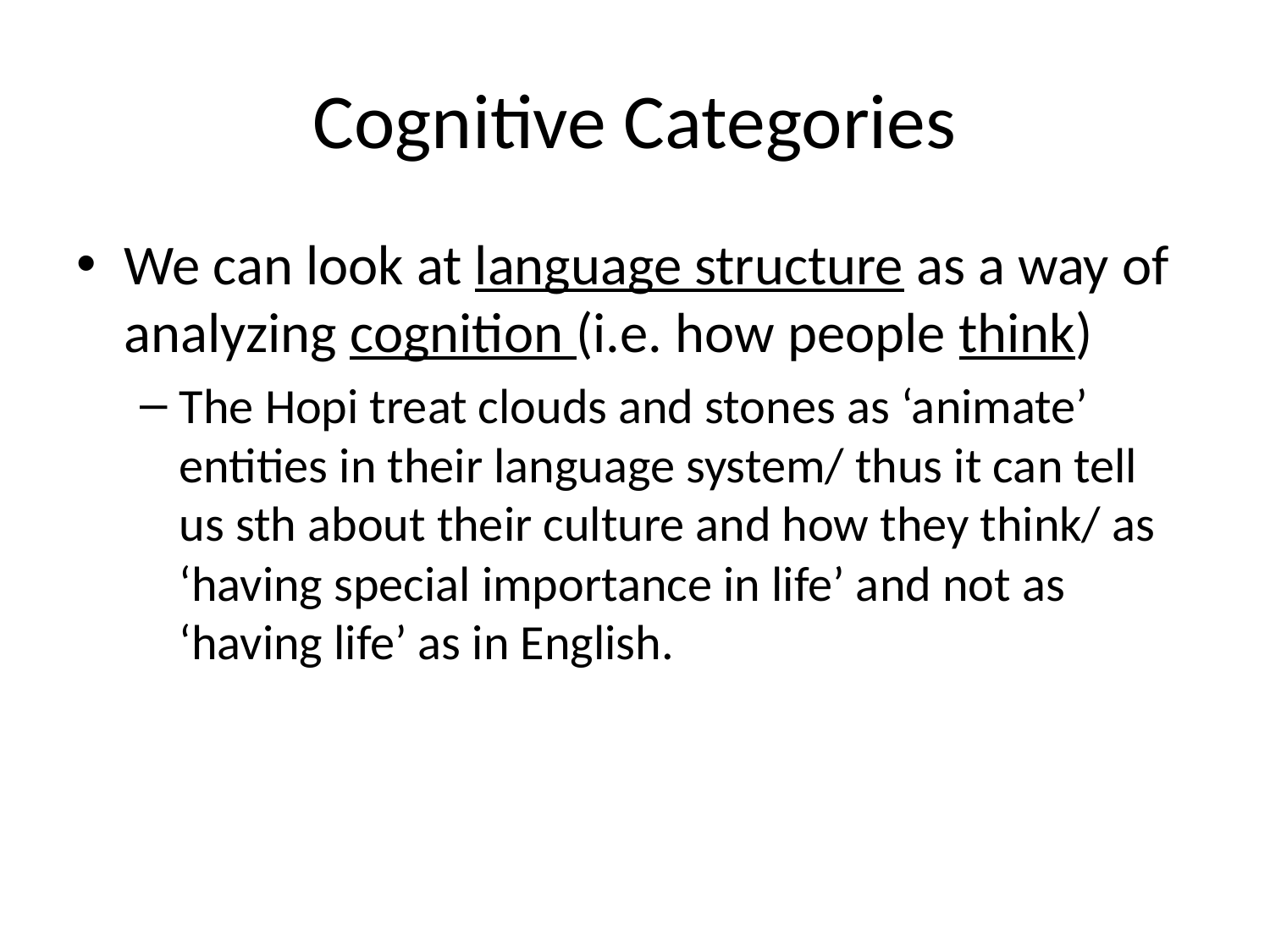

# Cognitive Categories
We can look at language structure as a way of analyzing cognition (i.e. how people think)
The Hopi treat clouds and stones as ‘animate’ entities in their language system/ thus it can tell us sth about their culture and how they think/ as ‘having special importance in life’ and not as ‘having life’ as in English.